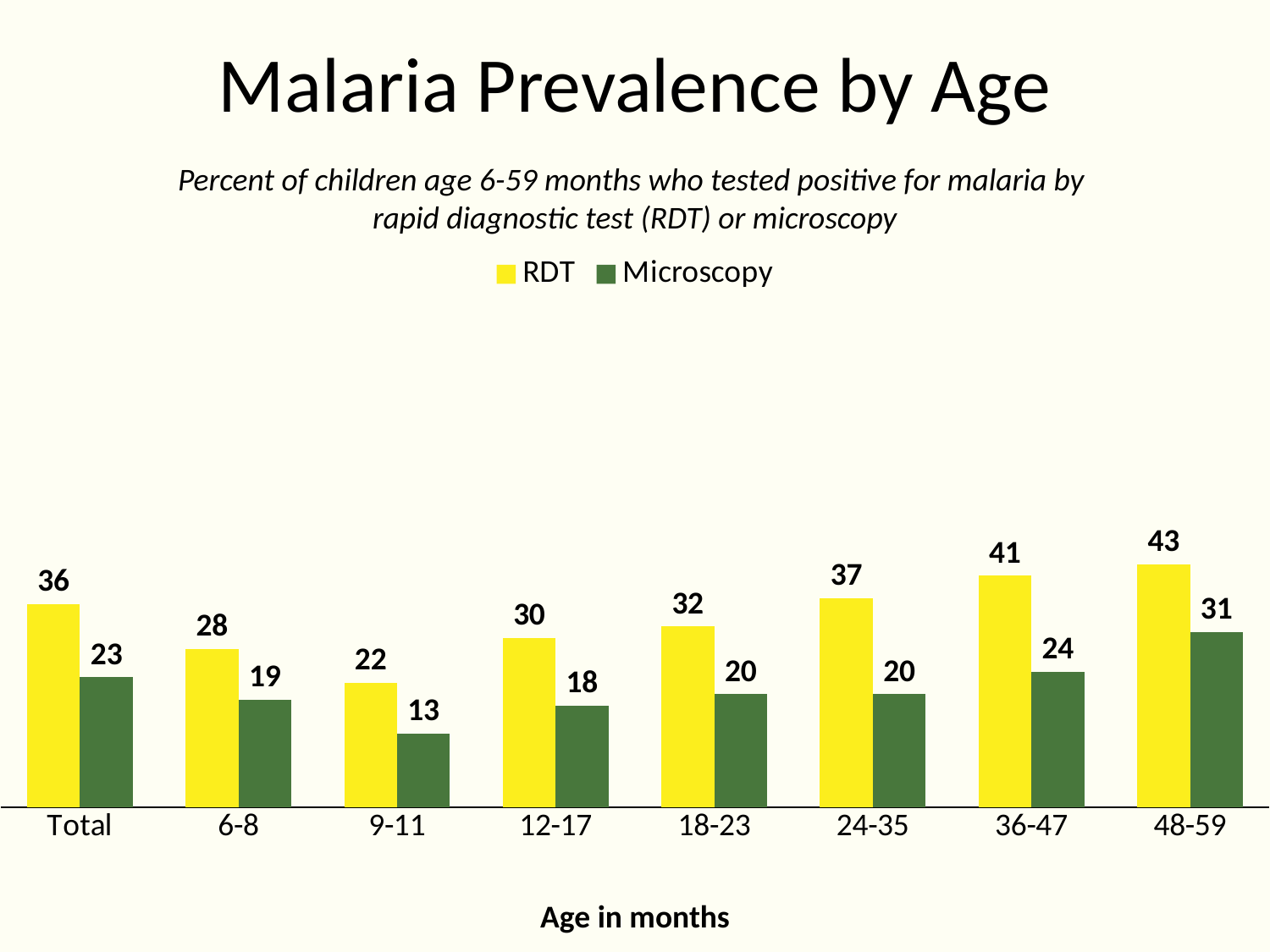

# Malaria Prevalence by Age
Percent of children age 6-59 months who tested positive for malaria by
rapid diagnostic test (RDT) or microscopy

### Chart

| Category | RDT | Microscopy |
|---|---|---|
| Total | 36.0 | 23.0 |
| 6-8 | 28.0 | 19.0 |
| 9-11 | 22.0 | 13.0 |
| 12-17 | 30.0 | 18.0 |
| 18-23 | 32.0 | 20.0 |
| 24-35 | 37.0 | 20.0 |
| 36-47 | 41.0 | 24.0 |
| 48-59 | 43.0 | 31.0 |
Age in months